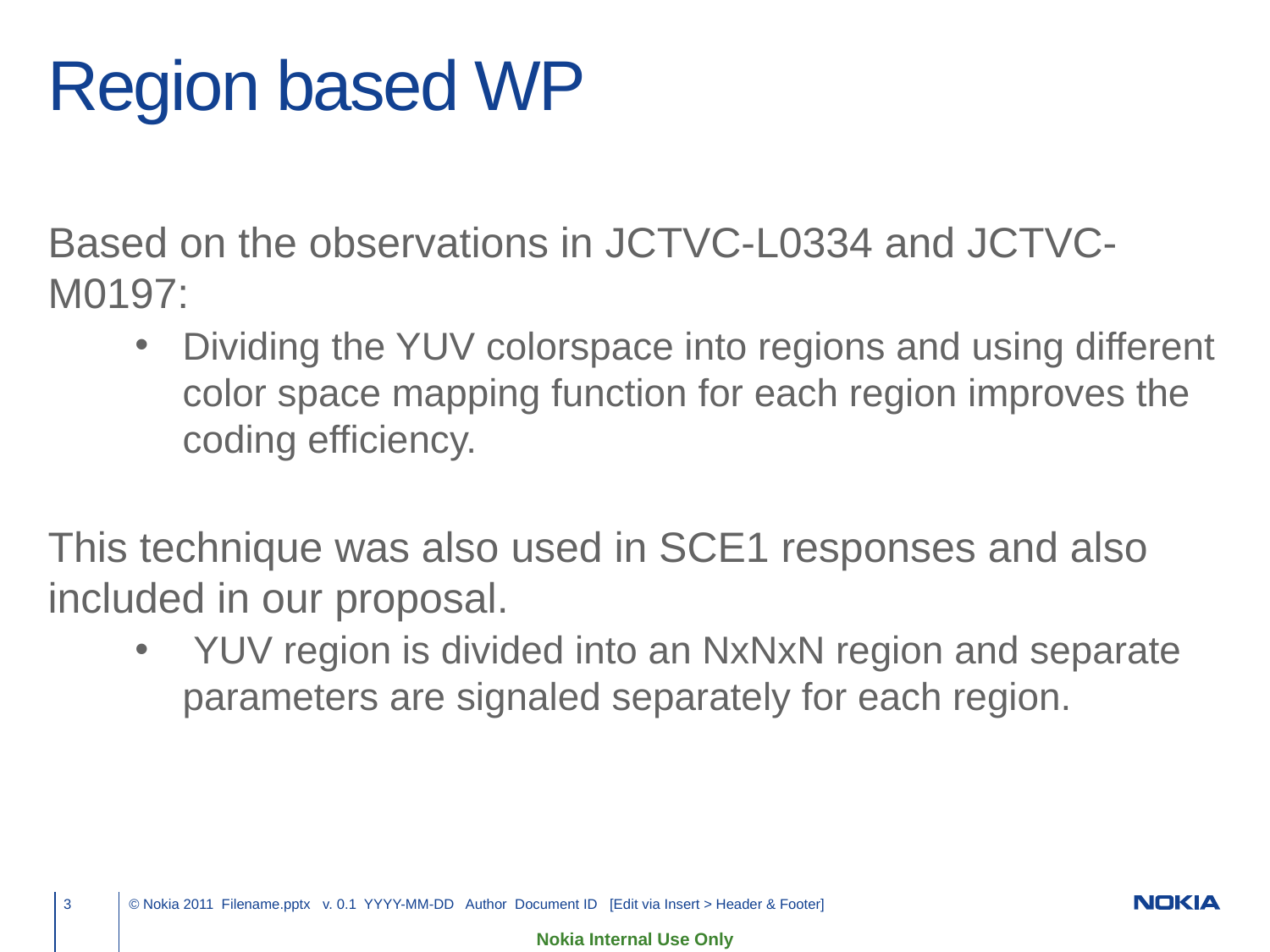

# Region based WP
Based on the observations in JCTVC-L0334 and JCTVC-M0197:
Dividing the YUV colorspace into regions and using different color space mapping function for each region improves the coding efficiency.

This technique was also used in SCE1 responses and also included in our proposal.
 YUV region is divided into an NxNxN region and separate parameters are signaled separately for each region.
3
© Nokia 2011  Filename.pptx   v. 0.1  YYYY-MM-DD   Author  Document ID   [Edit via Insert > Header & Footer]